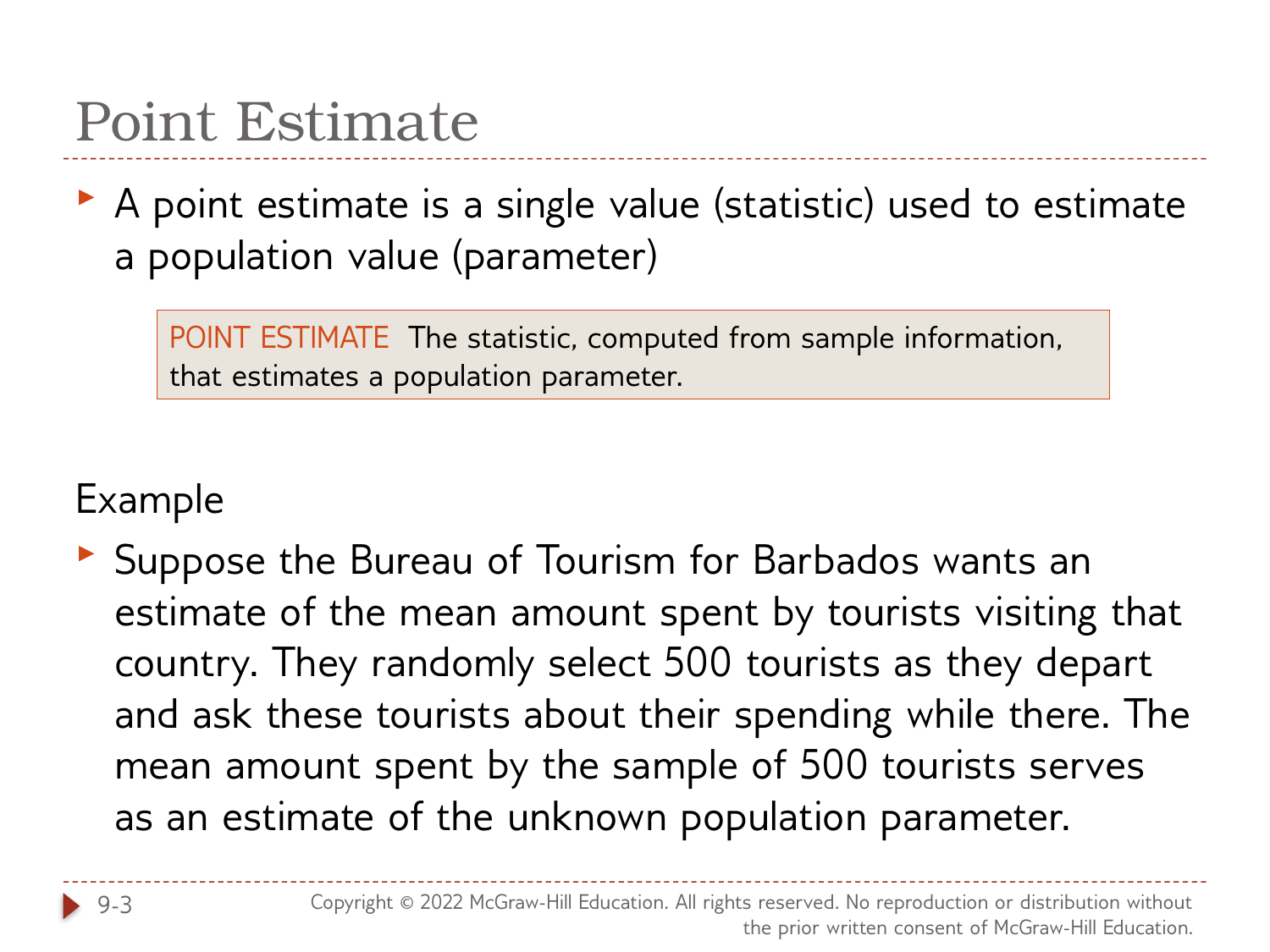

# Point Estimate
A point estimate is a single value (statistic) used to estimate a population value (parameter)

Example
Suppose the Bureau of Tourism for Barbados wants an estimate of the mean amount spent by tourists visiting that country. They randomly select 500 tourists as they depart and ask these tourists about their spending while there. The mean amount spent by the sample of 500 tourists serves as an estimate of the unknown population parameter.
POINT ESTIMATE  The statistic, computed from sample information, that estimates a population parameter.
9-3
Copyright © 2022 McGraw-Hill Education. All rights reserved. No reproduction or distribution without the prior written consent of McGraw-Hill Education.